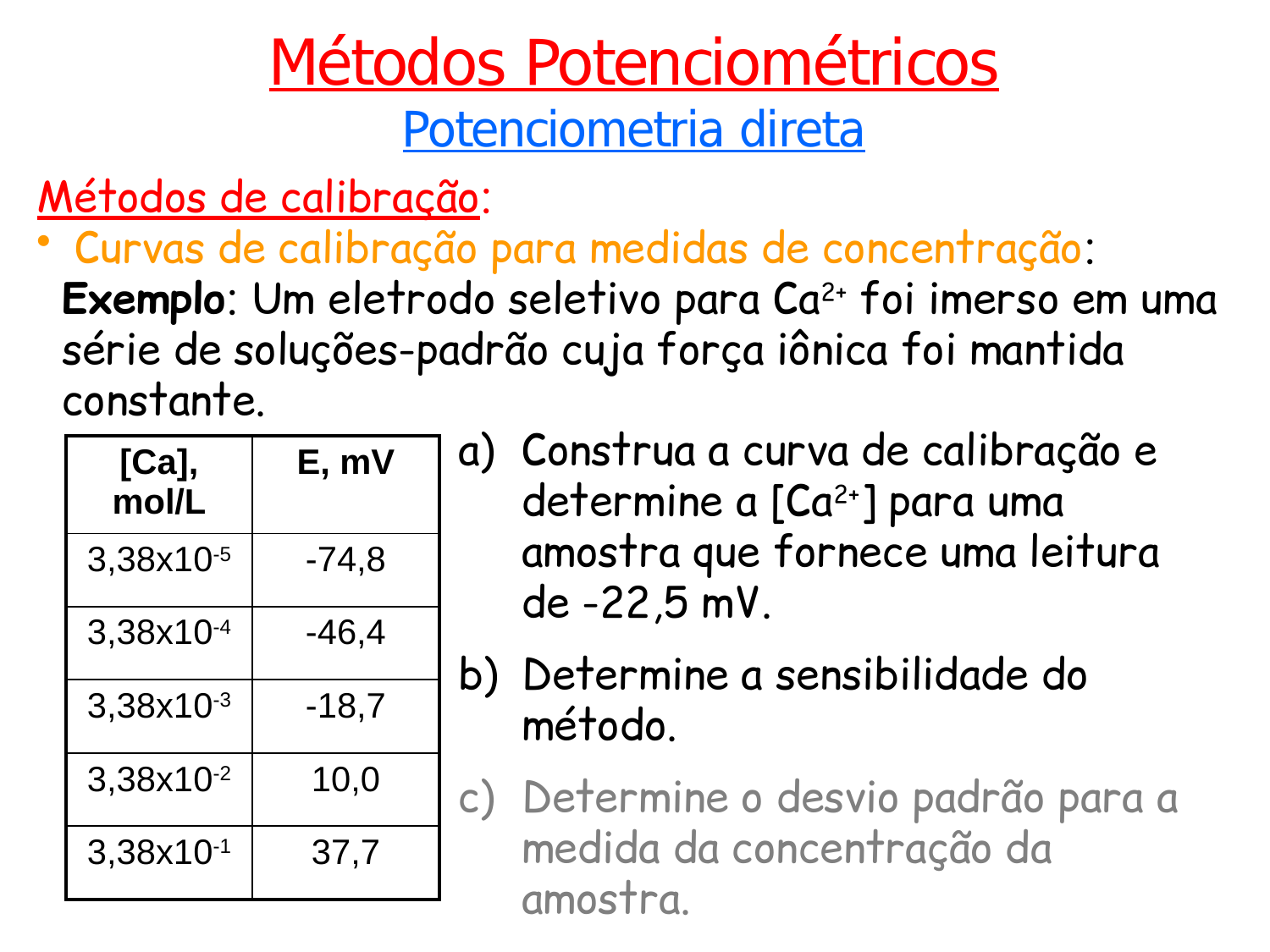

Métodos Potenciométricos
Potenciometria direta
Métodos de calibração:
 Curvas de calibração para medidas de concentração:
Exemplo: Um eletrodo seletivo para Ca2+ foi imerso em uma série de soluções-padrão cuja força iônica foi mantida constante.
Construa a curva de calibração e determine a [Ca2+] para uma amostra que fornece uma leitura de -22,5 mV.
Determine a sensibilidade do método.
Determine o desvio padrão para a medida da concentração da amostra.
| [Ca], mol/L | E, mV |
| --- | --- |
| 3,38x10-5 | -74,8 |
| 3,38x10-4 | -46,4 |
| 3,38x10-3 | -18,7 |
| 3,38x10-2 | 10,0 |
| 3,38x10-1 | 37,7 |